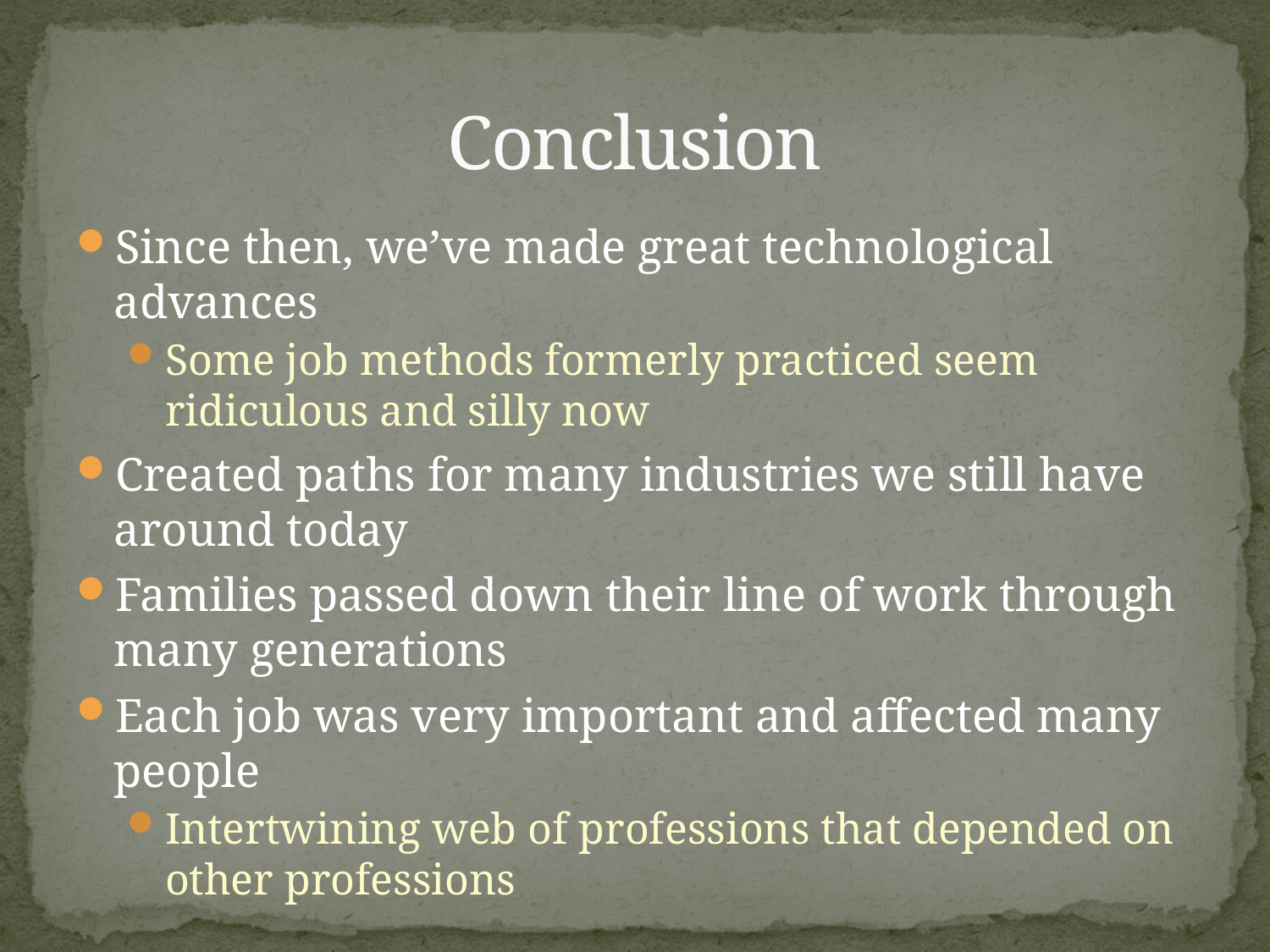

# Conclusion
Since then, we’ve made great technological advances
Some job methods formerly practiced seem ridiculous and silly now
Created paths for many industries we still have around today
Families passed down their line of work through many generations
Each job was very important and affected many people
Intertwining web of professions that depended on other professions